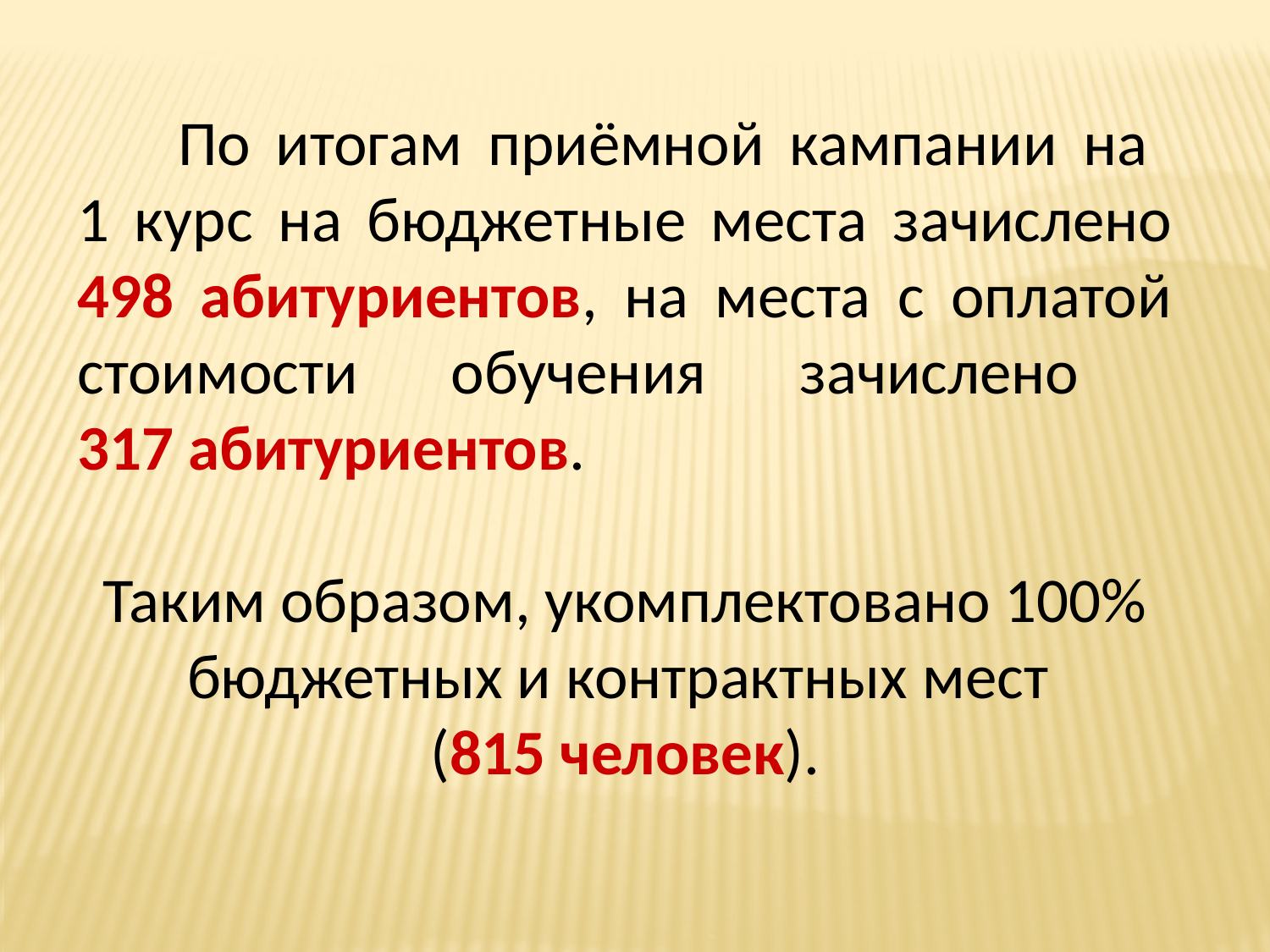

По итогам приёмной кампании на
1 курс на бюджетные места зачислено 498 абитуриентов, на места с оплатой стоимости обучения зачислено
317 абитуриентов.

Таким образом, укомплектовано 100% бюджетных и контрактных мест
(815 человек).